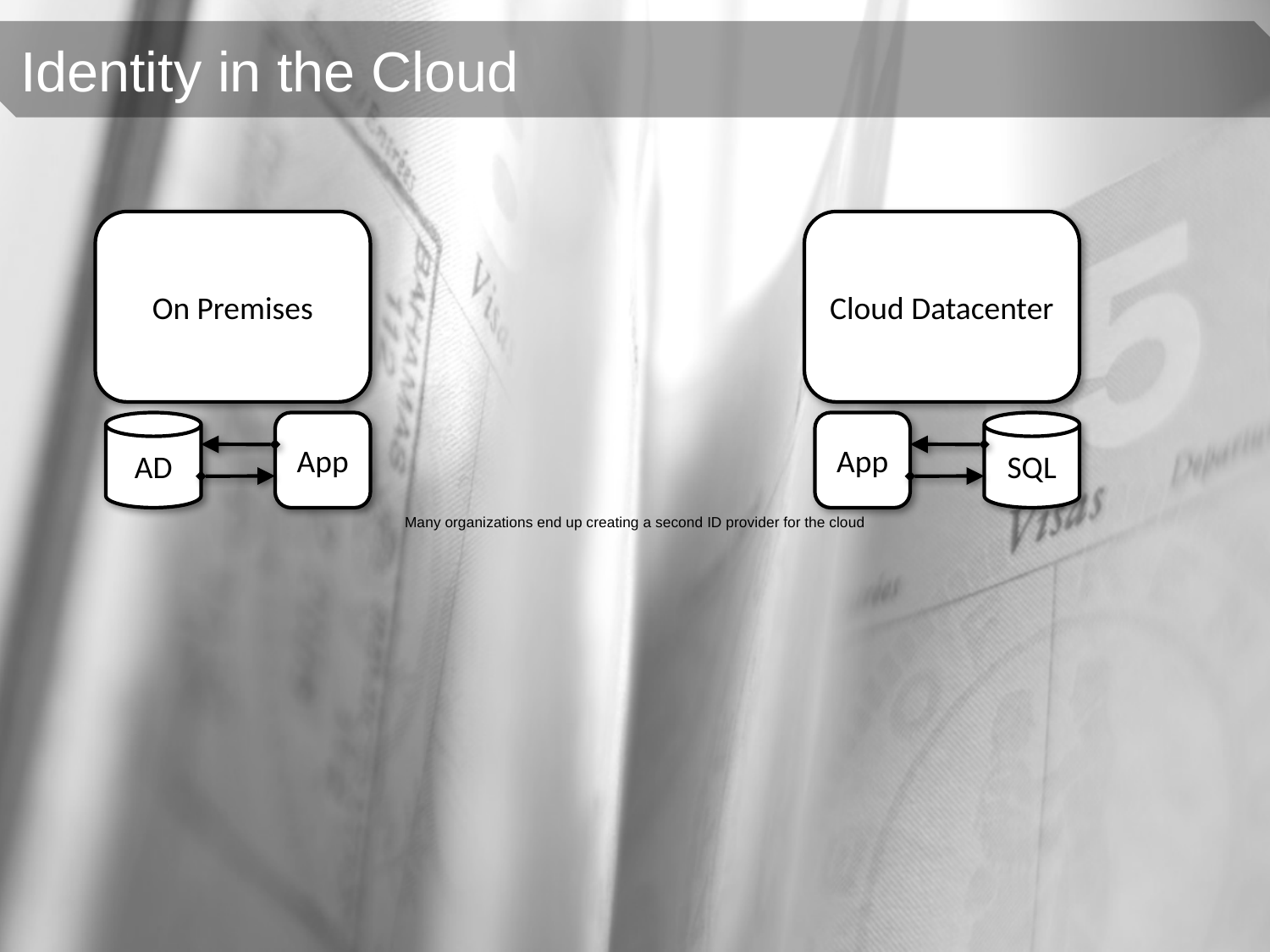

On Premises
Cloud Datacenter
Many organizations end up creating a second ID provider for the cloud
AD
App
App
SQL